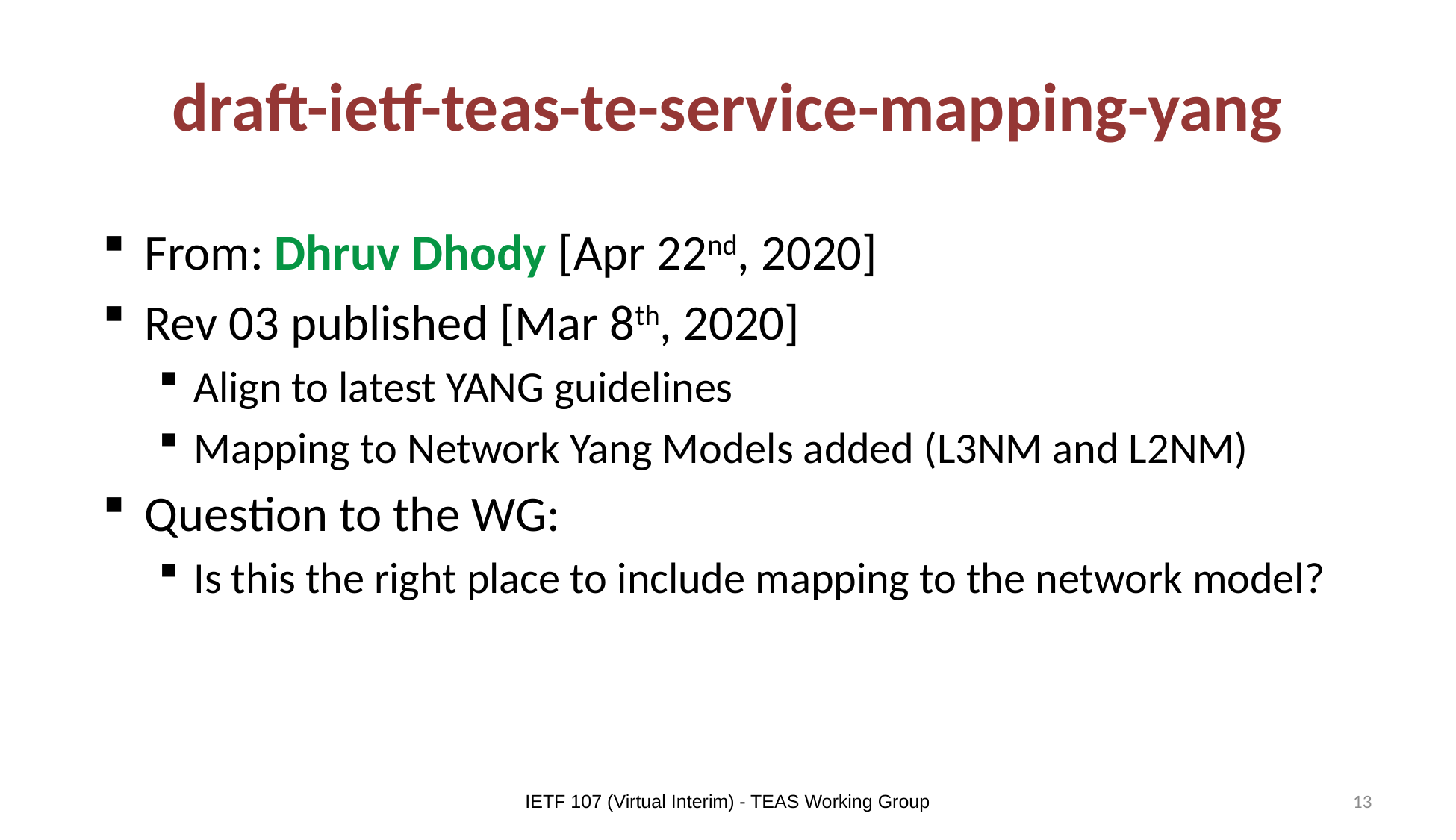

# draft-ietf-teas-te-service-mapping-yang

From: Dhruv Dhody [Apr 22nd, 2020]
Rev 03 published [Mar 8th, 2020]
Align to latest YANG guidelines
Mapping to Network Yang Models added (L3NM and L2NM)
Question to the WG:
Is this the right place to include mapping to the network model?

IETF 107 (Virtual Interim) - TEAS Working Group
13